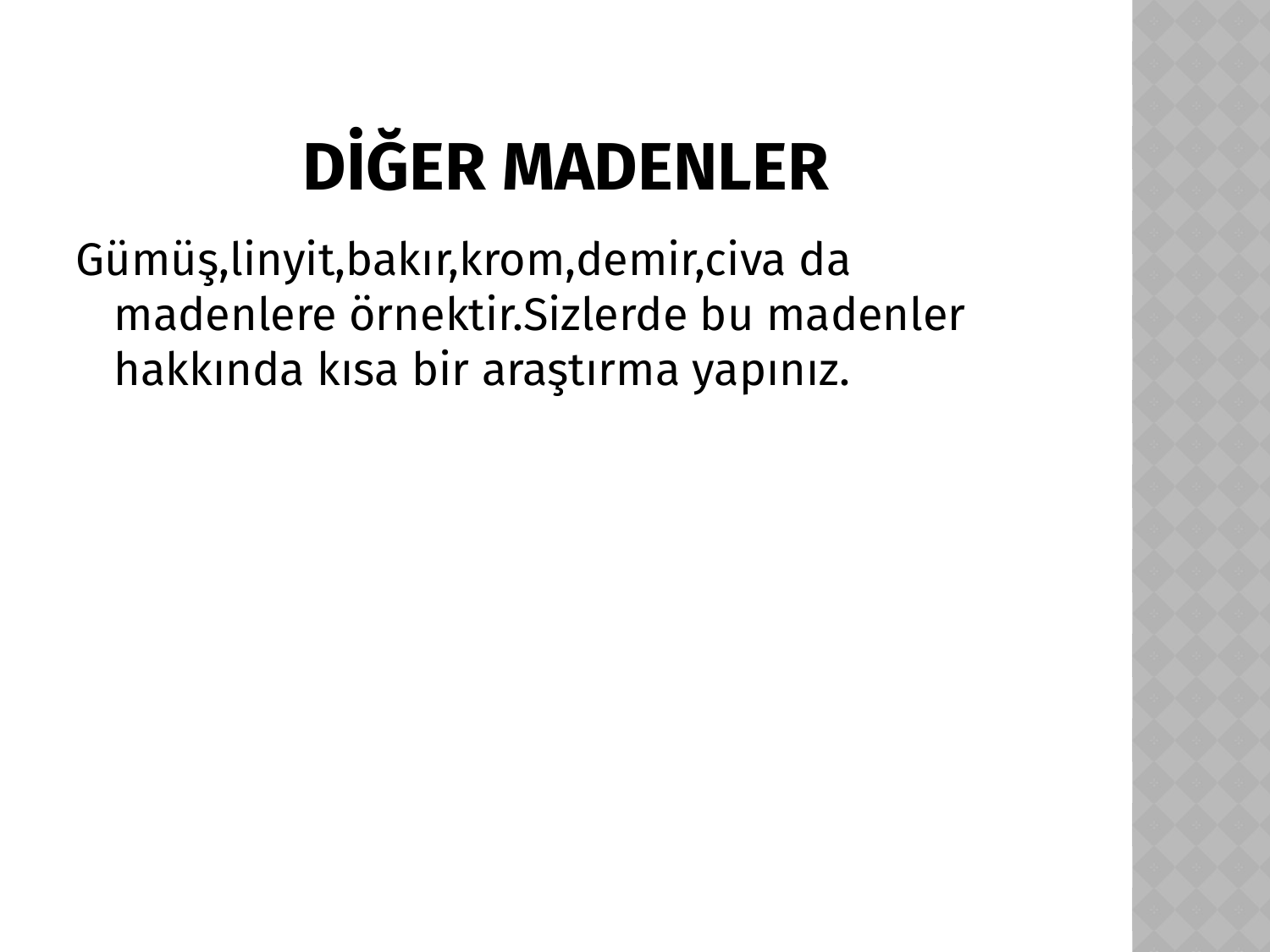

# dİğer madenler
Gümüş,linyit,bakır,krom,demir,civa da madenlere örnektir.Sizlerde bu madenler hakkında kısa bir araştırma yapınız.